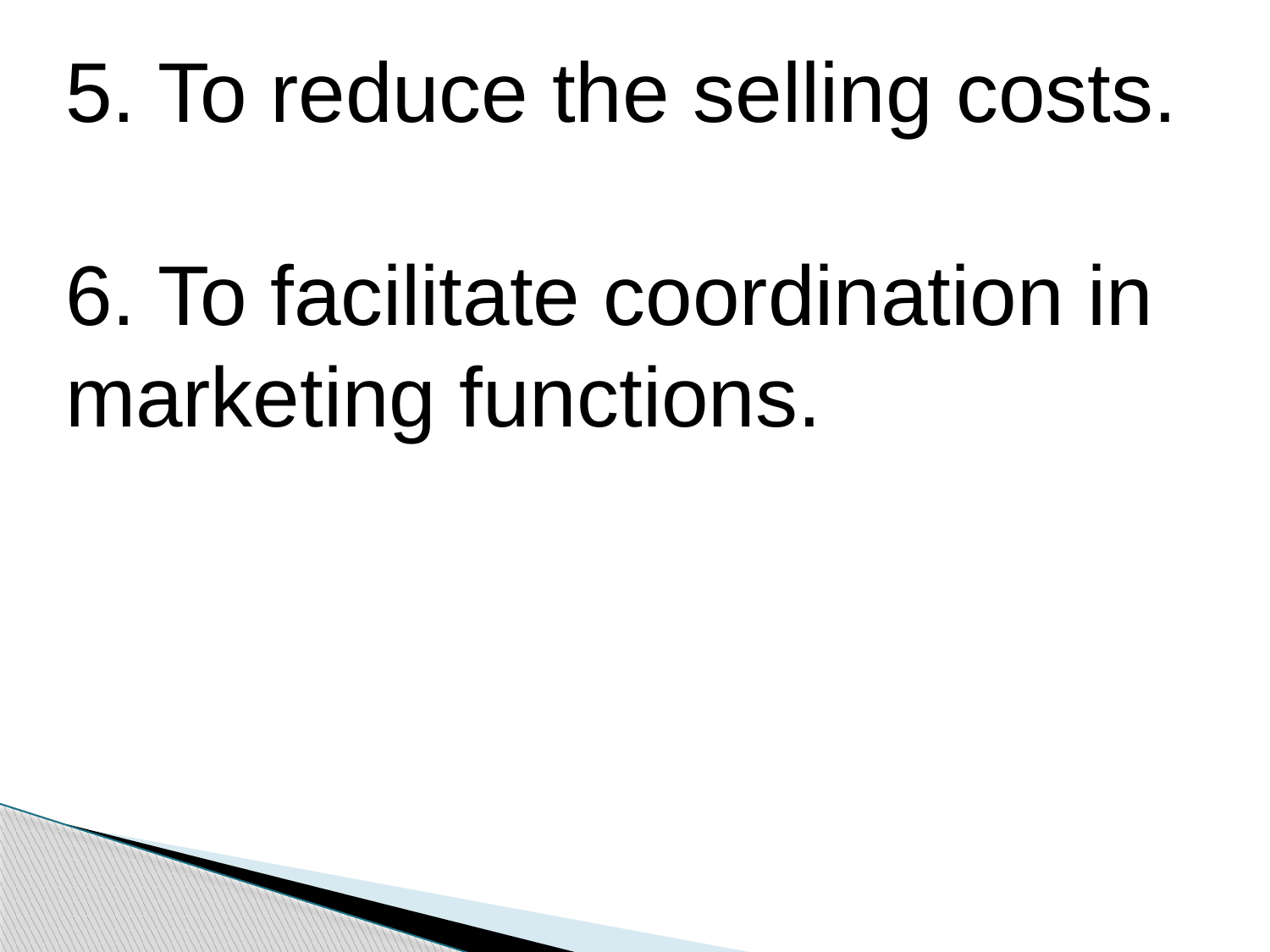

5. To reduce the selling costs.

6. To facilitate coordination in marketing functions.